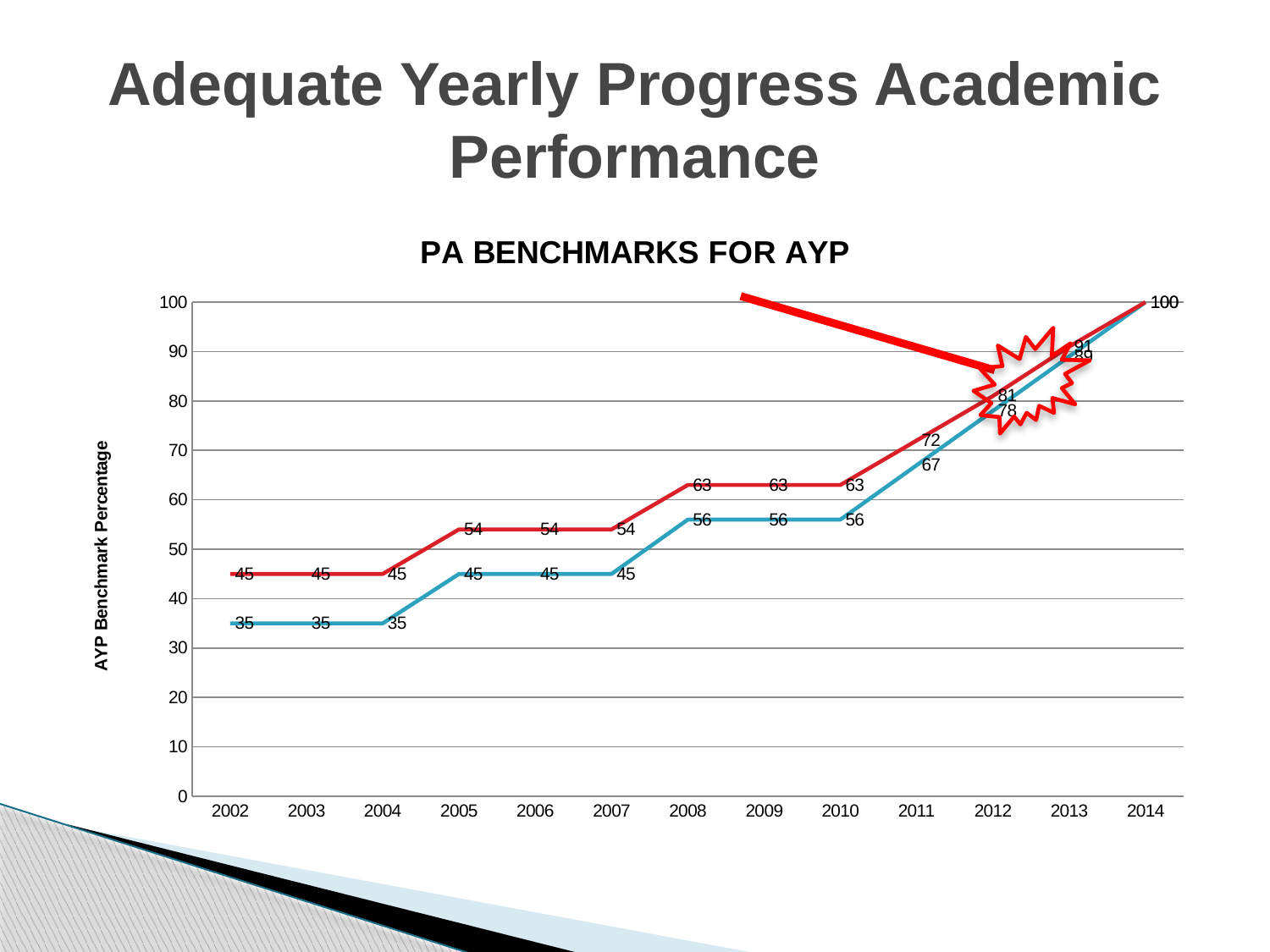

# Adequate Yearly Progress Academic Performance

### Chart: PA BENCHMARKS FOR AYP

| Category | Math | Reading |
|---|---|---|
| 2002.0 | 35.0 | 45.0 |
| 2003.0 | 35.0 | 45.0 |
| 2004.0 | 35.0 | 45.0 |
| 2005.0 | 45.0 | 54.0 |
| 2006.0 | 45.0 | 54.0 |
| 2007.0 | 45.0 | 54.0 |
| 2008.0 | 56.0 | 63.0 |
| 2009.0 | 56.0 | 63.0 |
| 2010.0 | 56.0 | 63.0 |
| 2011.0 | 67.0 | 72.0 |
| 2012.0 | 78.0 | 81.0 |
| 2013.0 | 89.0 | 91.0 |
| 2014.0 | 100.0 | 100.0 |